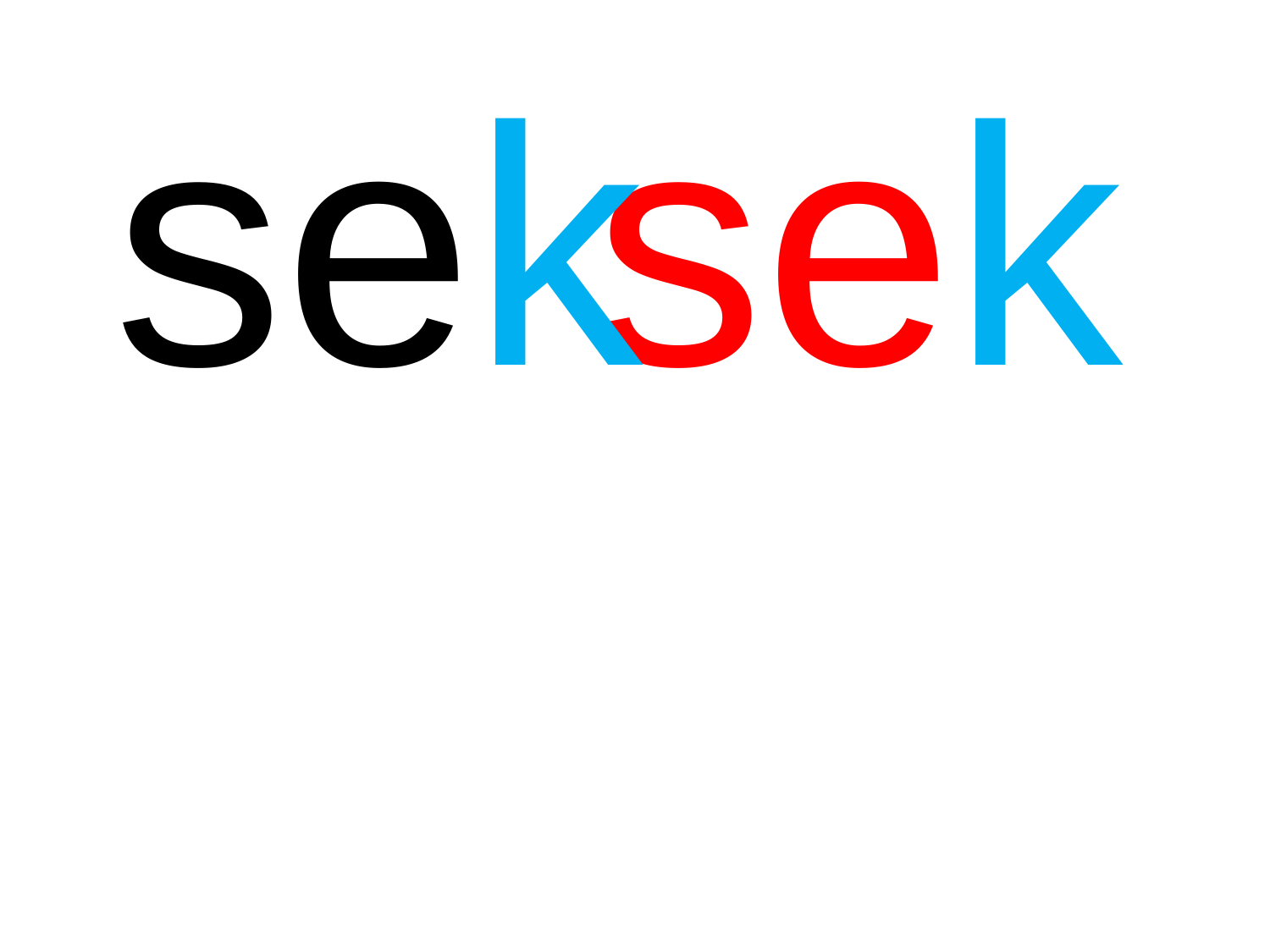

| sek |
| --- |
| sek |
| --- |